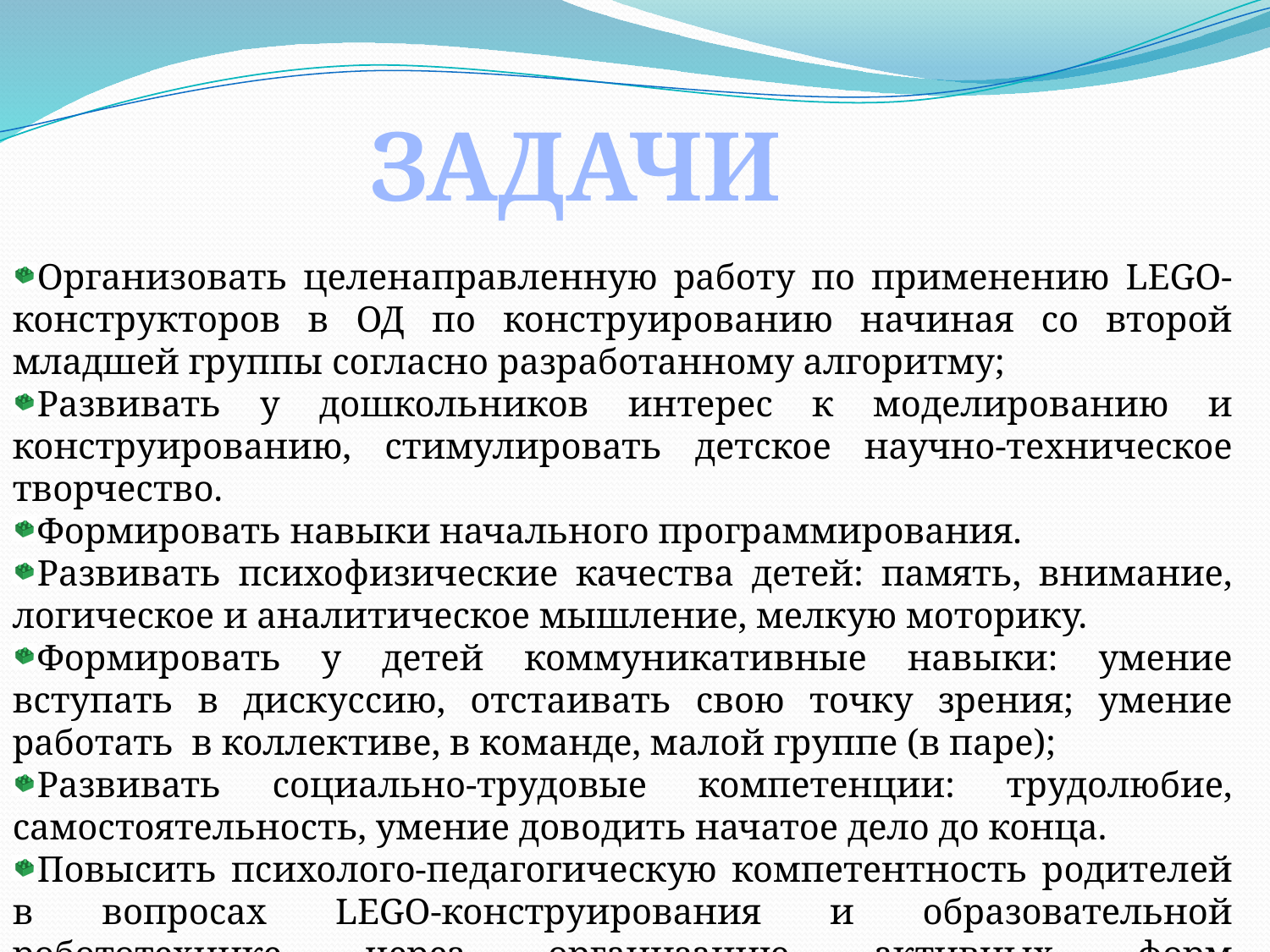

ЗАДАЧИ
Организовать целенаправленную работу по применению LEGO- конструкторов в ОД по конструированию начиная со второй младшей группы согласно разработанному алгоритму;
Развивать у дошкольников интерес к моделированию и конструированию, стимулировать детское научно-техническое творчество.
Формировать навыки начального программирования.
Развивать психофизические качества детей: память, внимание, логическое и аналитическое мышление, мелкую моторику.
Формировать у детей коммуникативные навыки: умение вступать в дискуссию, отстаивать свою точку зрения; умение работать  в коллективе, в команде, малой группе (в паре);
Развивать социально-трудовые компетенции: трудолюбие, самостоятельность, умение доводить начатое дело до конца.
Повысить психолого-педагогическую компетентность родителей в вопросах LEGO-конструирования и образовательной робототехнике через организацию активных форм взаимодействия.